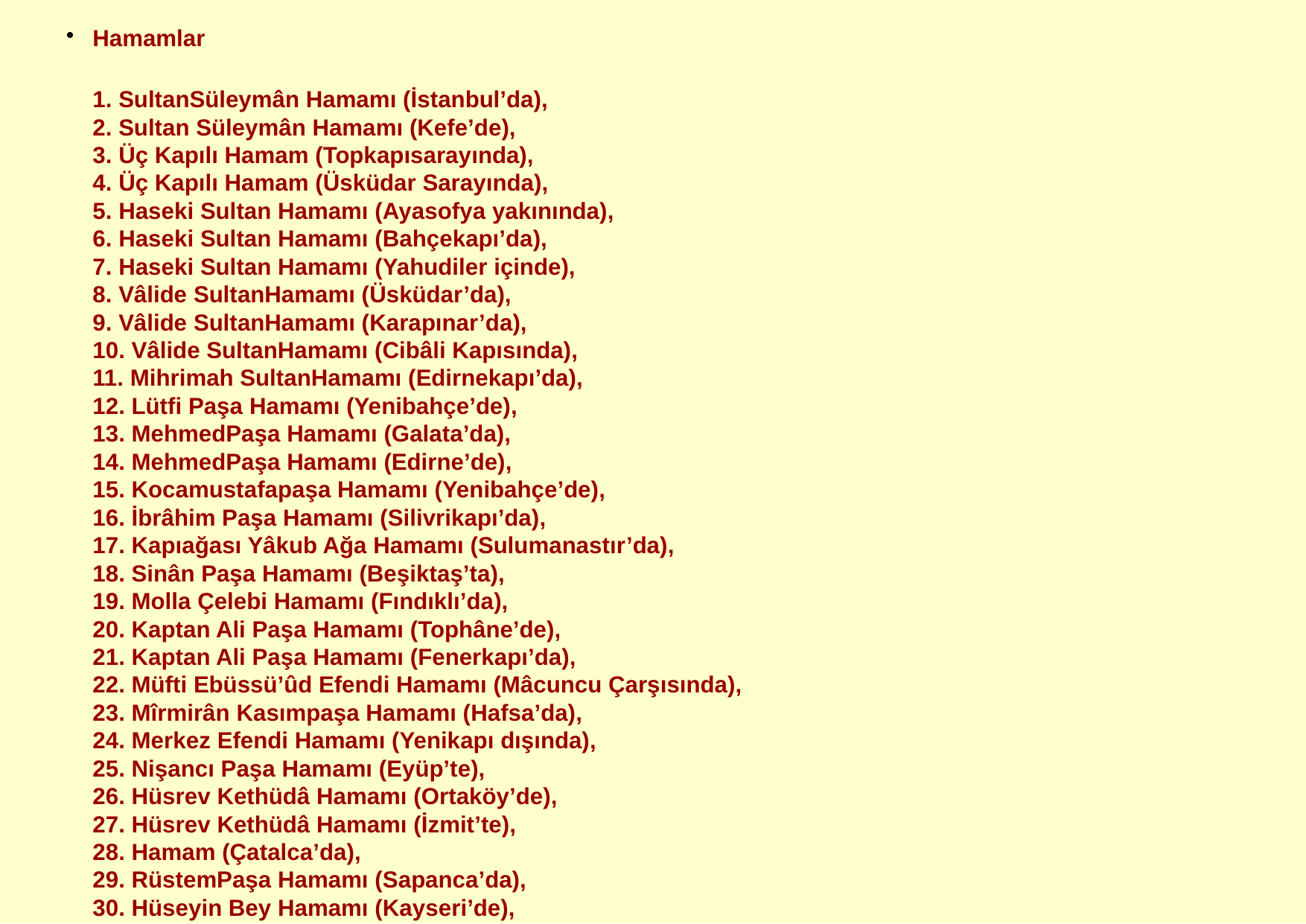

Hamamlar
1. SultanSüleymân Hamamı (İstanbul’da), 
2. Sultan Süleymân Hamamı (Kefe’de), 
3. Üç Kapılı Hamam (Topkapısarayında), 
4. Üç Kapılı Hamam (Üsküdar Sarayında), 
5. Haseki Sultan Hamamı (Ayasofya yakınında), 
6. Haseki Sultan Hamamı (Bahçekapı’da), 
7. Haseki Sultan Hamamı (Yahudiler içinde), 
8. Vâlide SultanHamamı (Üsküdar’da), 
9. Vâlide SultanHamamı (Karapınar’da), 
10. Vâlide SultanHamamı (Cibâli Kapısında), 
11. Mihrimah SultanHamamı (Edirnekapı’da), 
12. Lütfi Paşa Hamamı (Yenibahçe’de), 
13. MehmedPaşa Hamamı (Galata’da), 
14. MehmedPaşa Hamamı (Edirne’de), 
15. Kocamustafapaşa Hamamı (Yenibahçe’de), 
16. İbrâhim Paşa Hamamı (Silivrikapı’da), 
17. Kapıağası Yâkub Ağa Hamamı (Sulumanastır’da), 
18. Sinân Paşa Hamamı (Beşiktaş’ta), 
19. Molla Çelebi Hamamı (Fındıklı’da), 
20. Kaptan Ali Paşa Hamamı (Tophâne’de), 
21. Kaptan Ali Paşa Hamamı (Fenerkapı’da), 
22. Müfti Ebüssü’ûd Efendi Hamamı (Mâcuncu Çarşısında), 
23. Mîrmirân Kasımpaşa Hamamı (Hafsa’da), 
24. Merkez Efendi Hamamı (Yenikapı dışında), 
25. Nişancı Paşa Hamamı (Eyüp’te), 
26. Hüsrev Kethüdâ Hamamı (Ortaköy’de), 
27. Hüsrev Kethüdâ Hamamı (İzmit’te), 
28. Hamam (Çatalca’da), 
29. RüstemPaşa Hamamı (Sapanca’da), 
30. Hüseyin Bey Hamamı (Kayseri’de),